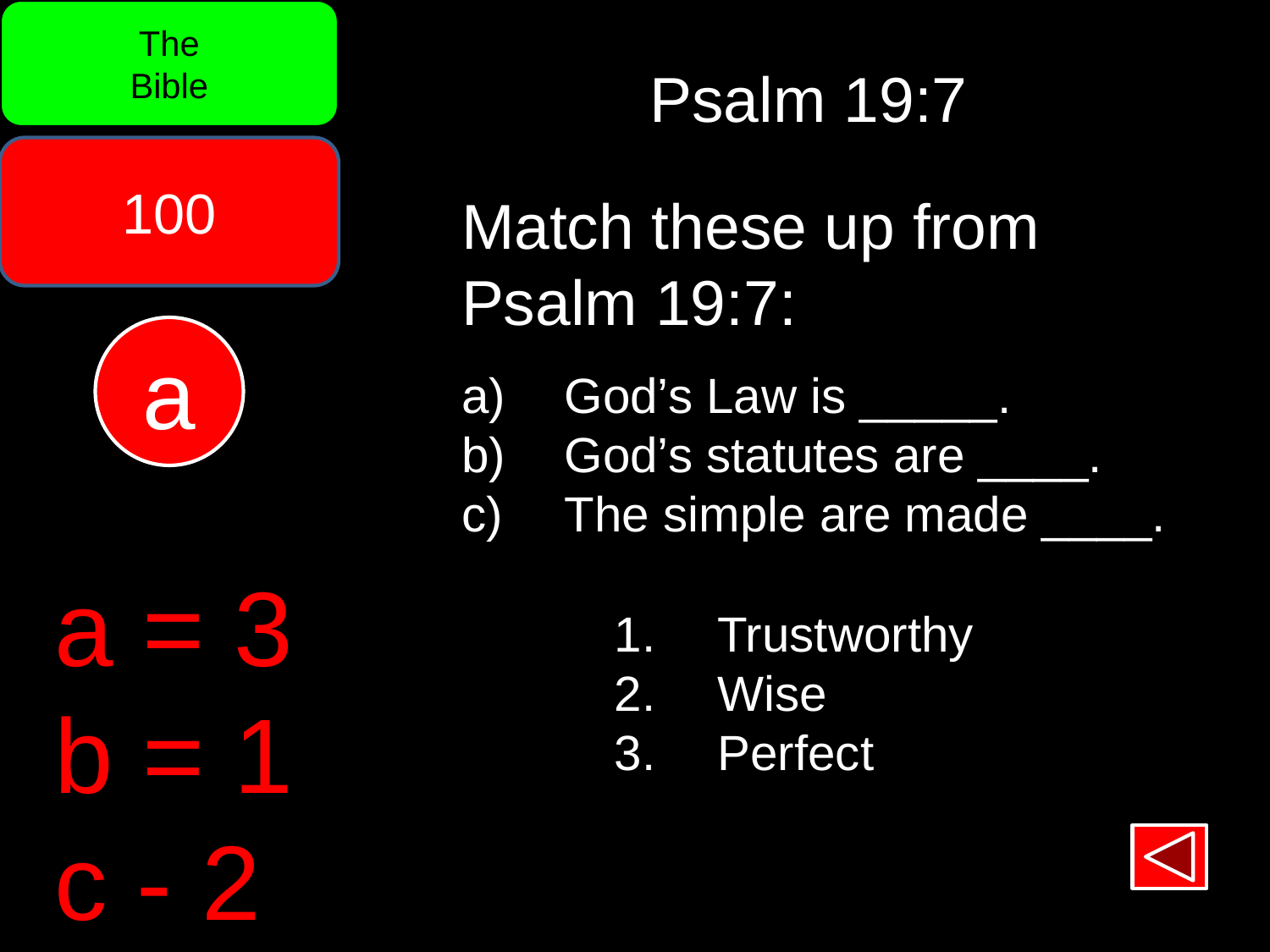

The
Bible
Psalm 19:7
100
Match these up from
Psalm 19:7:

God’s Law is _____.
God’s statutes are ____.
The simple are made ____.
a
a = 3
b = 1
c - 2

Trustworthy
Wise
Perfect